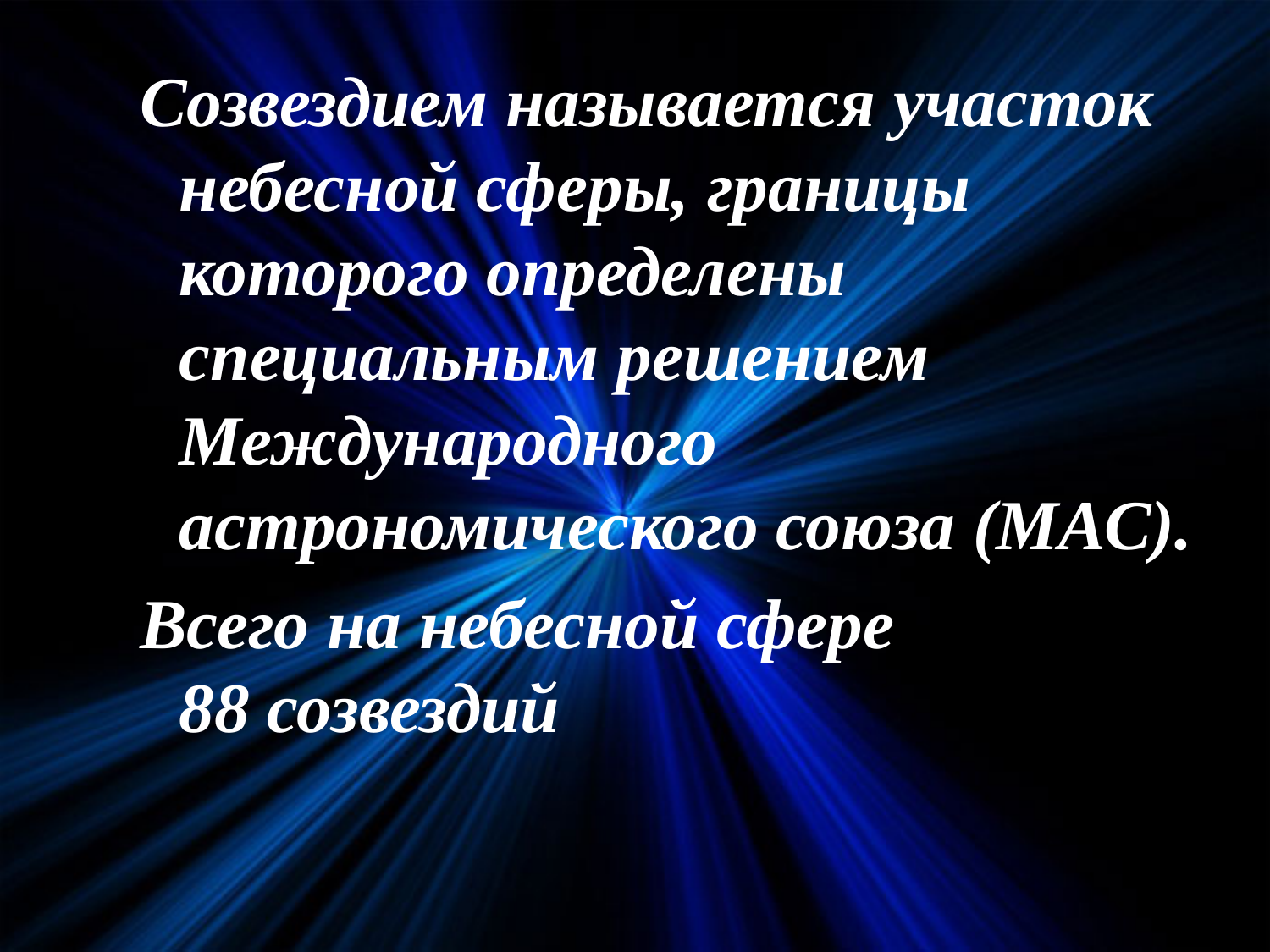

Созвездием называется участок небесной сферы, границы которого определены специальным решением Международного астрономического союза (МАС).
Всего на небесной сфере 88 созвездий